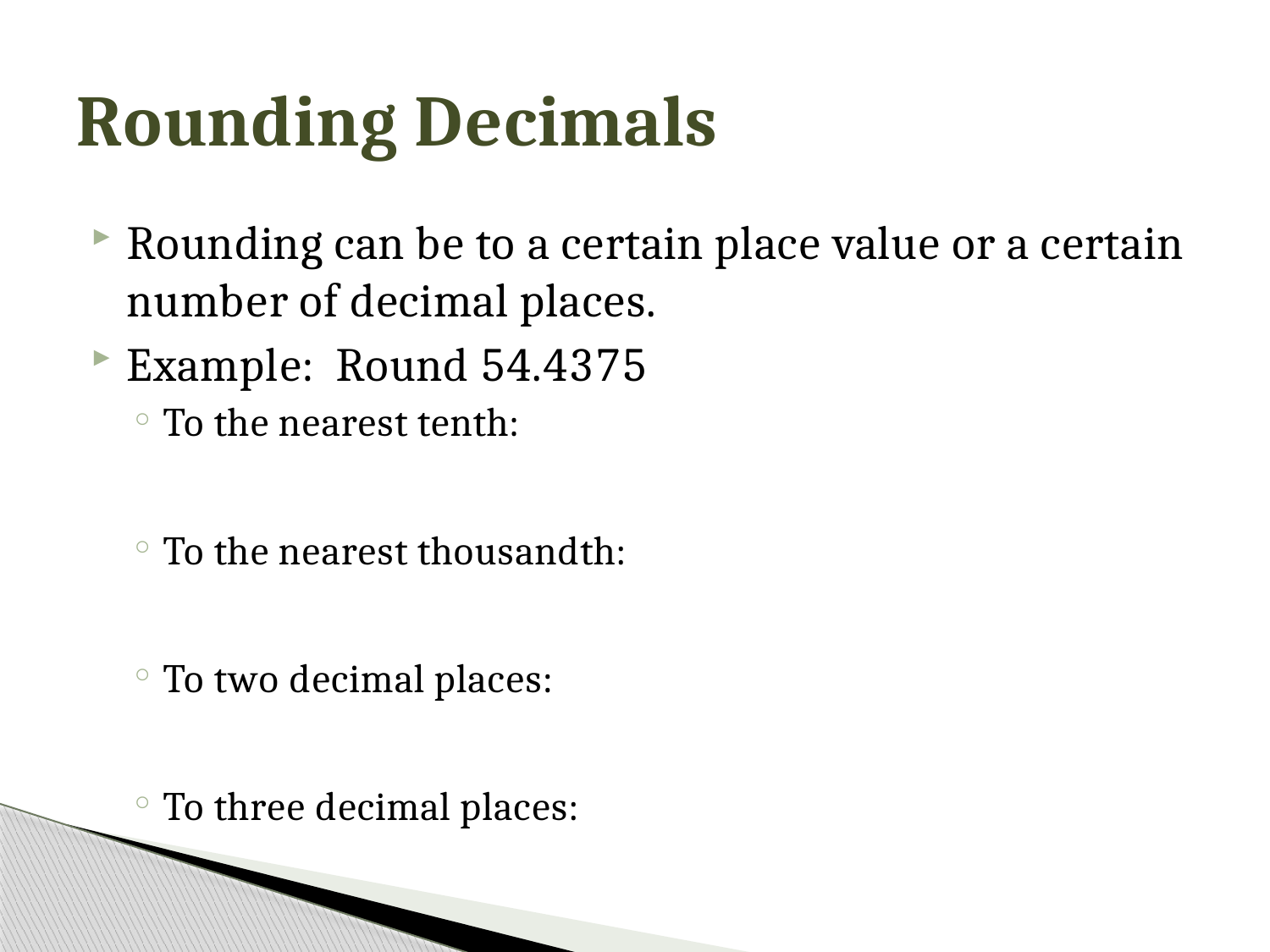

# Rounding Decimals
Rounding can be to a certain place value or a certain number of decimal places.
Example:  Round 54.4375
To the nearest tenth:

To the nearest thousandth:

To two decimal places:

To three decimal places: